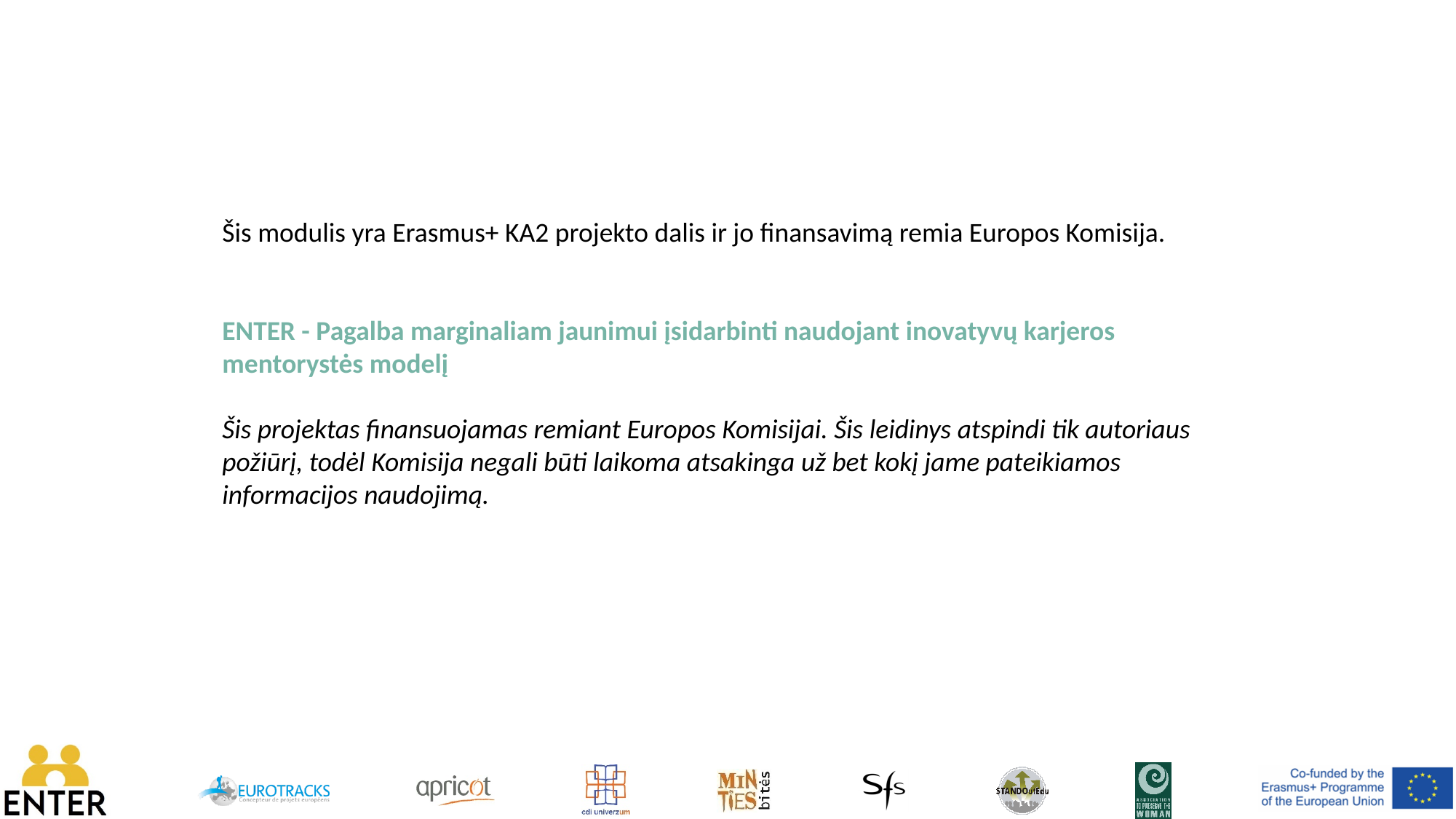

Šis modulis yra Erasmus+ KA2 projekto dalis ir jo finansavimą remia Europos Komisija.

ENTER - Pagalba marginaliam jaunimui įsidarbinti naudojant inovatyvų karjeros mentorystės modelį

Šis projektas finansuojamas remiant Europos Komisijai. Šis leidinys atspindi tik autoriaus požiūrį, todėl Komisija negali būti laikoma atsakinga už bet kokį jame pateikiamos informacijos naudojimą.